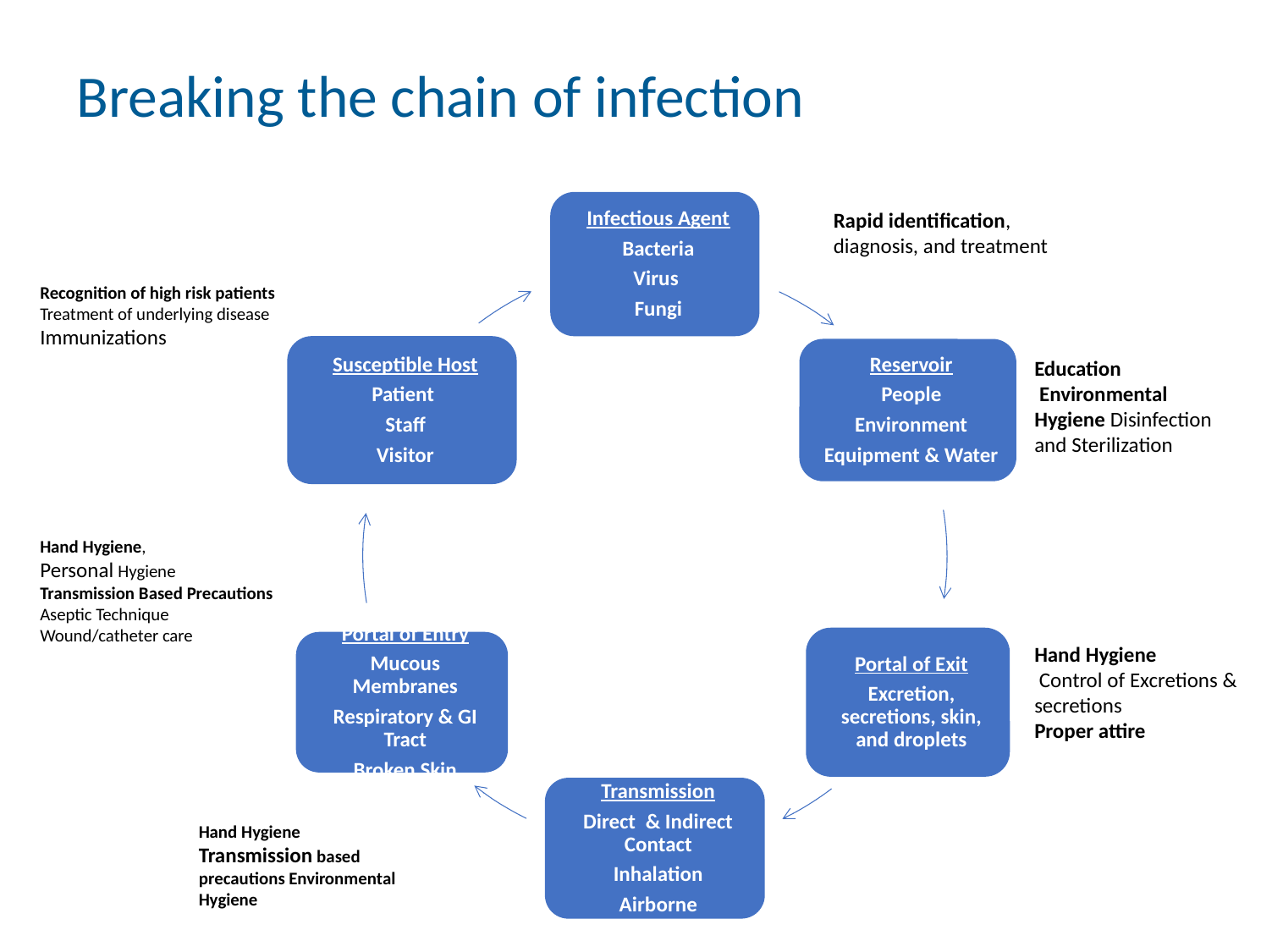

# Breaking the chain of infection
Infectious Agent
Bacteria
Virus
Fungi
Reservoir
People
Environment
Equipment & Water
Portal of Exit
Excretion, secretions, skin, and droplets
Transmission
Direct  & Indirect Contact
Inhalation
Airborne
Portal of Entry
Mucous Membranes
Respiratory & GI Tract
Broken Skin
Susceptible Host
Patient
Staff
Visitor
Rapid identification, diagnosis, and treatment
Recognition of high risk patients Treatment of underlying disease  Immunizations
Education
 Environmental Hygiene Disinfection and Sterilization
Hand Hygiene,
Personal Hygiene
Transmission Based Precautions Aseptic Technique Wound/catheter care
Hand Hygiene
 Control of Excretions & secretions
Proper attire
Hand Hygiene
Transmission based precautions Environmental Hygiene